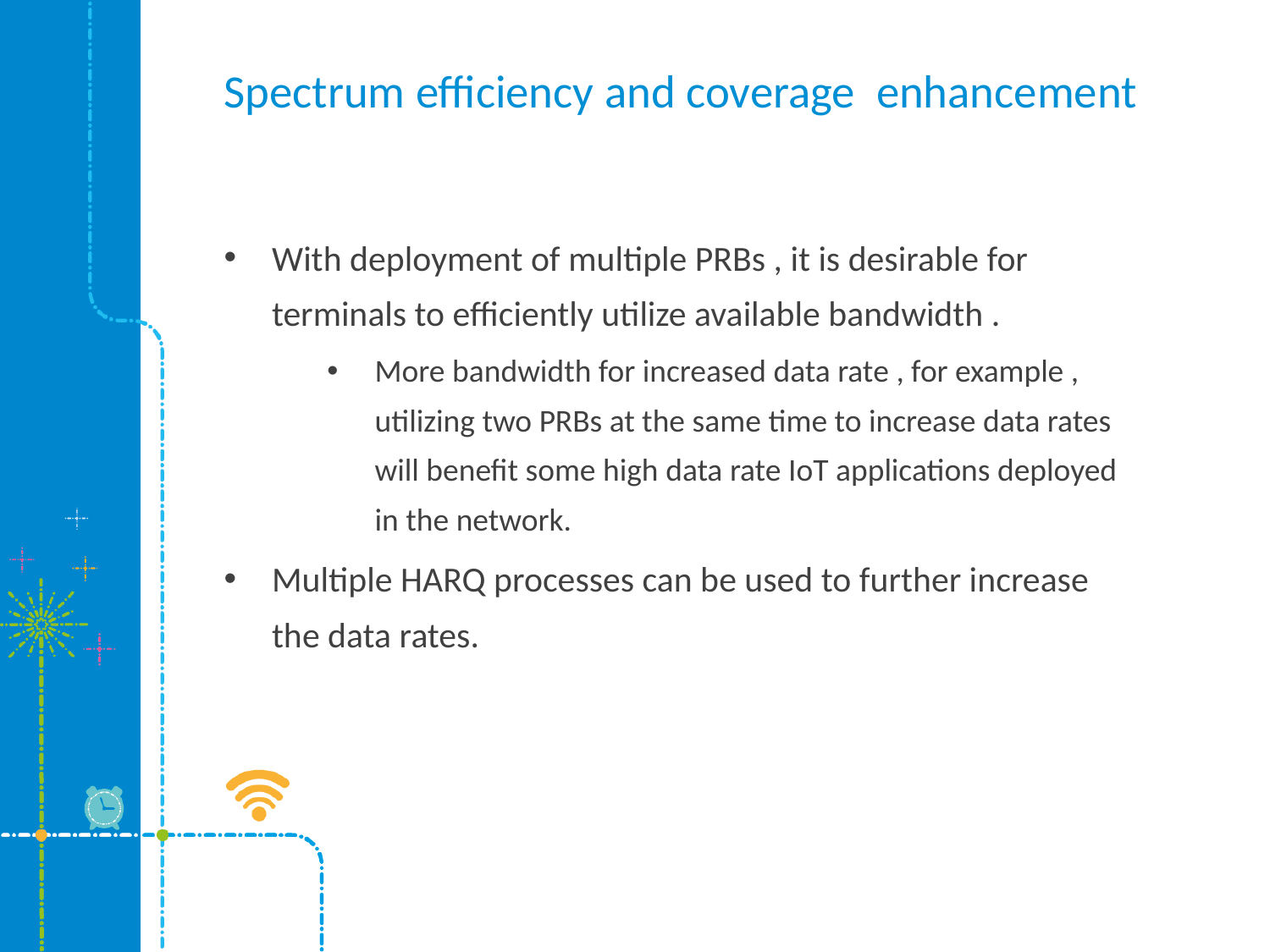

# Spectrum efficiency and coverage  enhancement
With deployment of multiple PRBs , it is desirable for terminals to efficiently utilize available bandwidth .
More bandwidth for increased data rate , for example , utilizing two PRBs at the same time to increase data rates will benefit some high data rate IoT applications deployed in the network.
Multiple HARQ processes can be used to further increase the data rates.